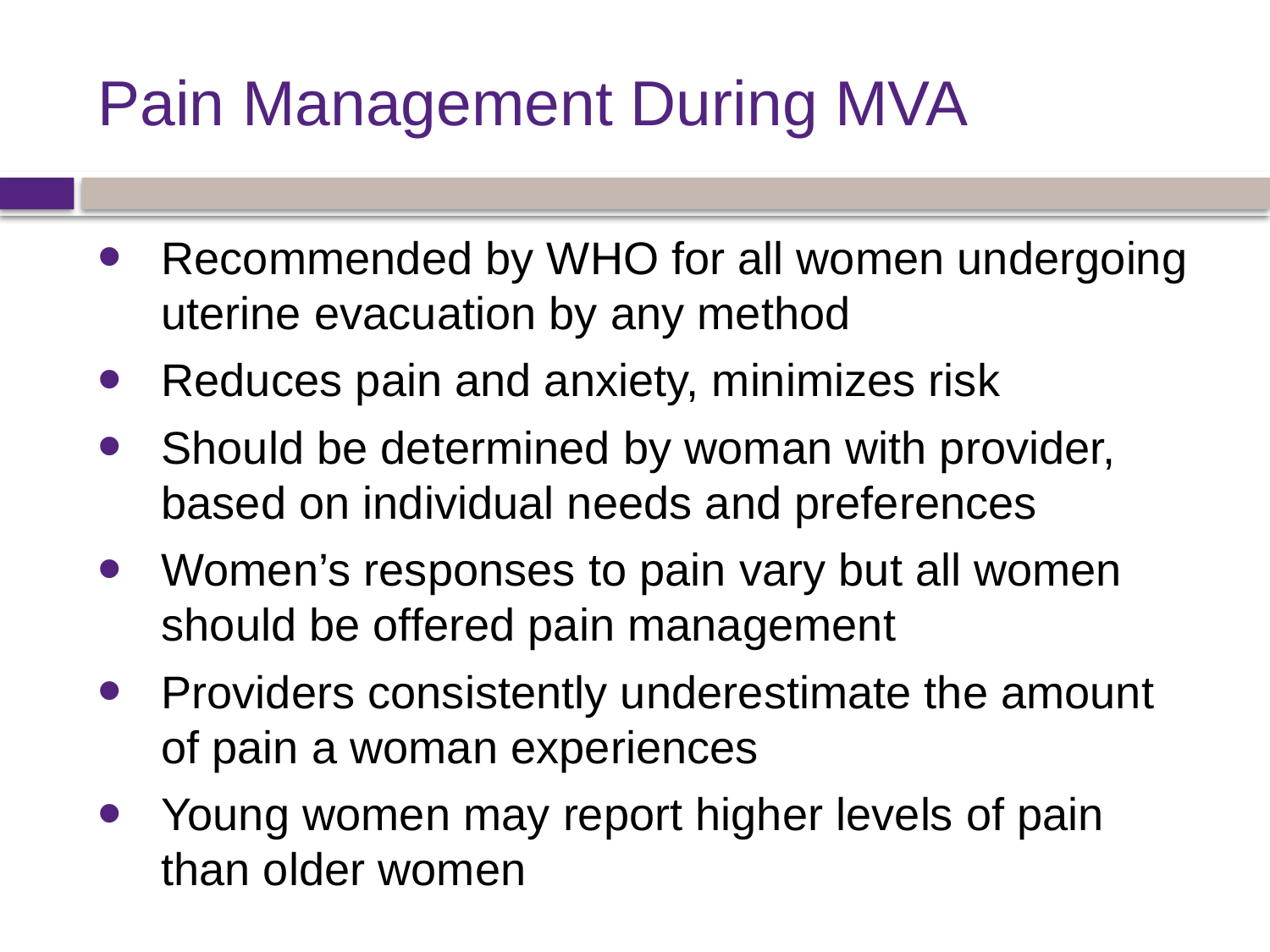

# Pain Management During MVA
Recommended by WHO for all women undergoing uterine evacuation by any method
Reduces pain and anxiety, minimizes risk
Should be determined by woman with provider, based on individual needs and preferences
Women’s responses to pain vary but all women should be offered pain management
Providers consistently underestimate the amount of pain a woman experiences
Young women may report higher levels of pain than older women